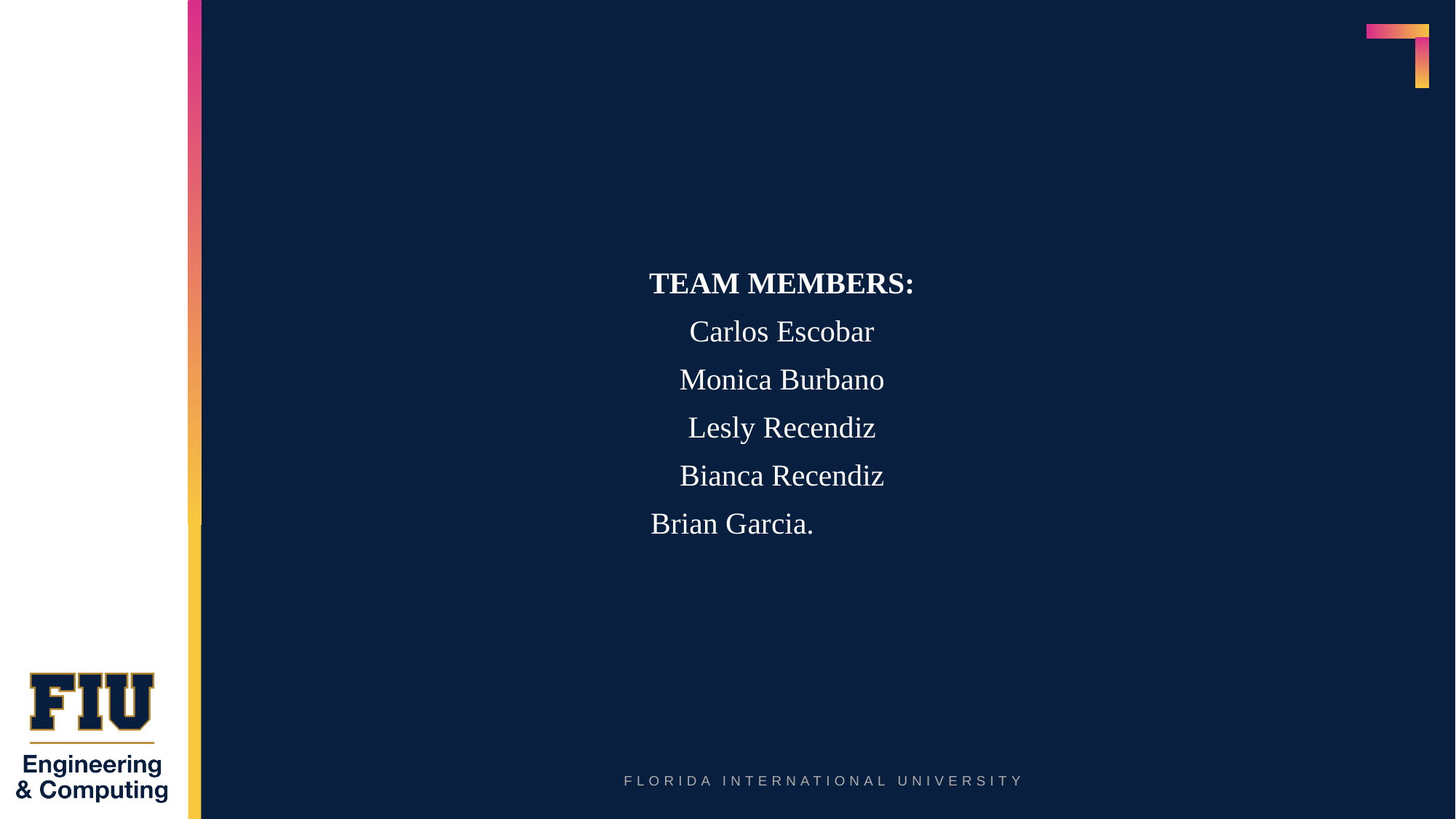

#
TEAM MEMBERS:
Carlos Escobar
Monica Burbano
Lesly Recendiz
 Bianca Recendiz
Brian Garcia.